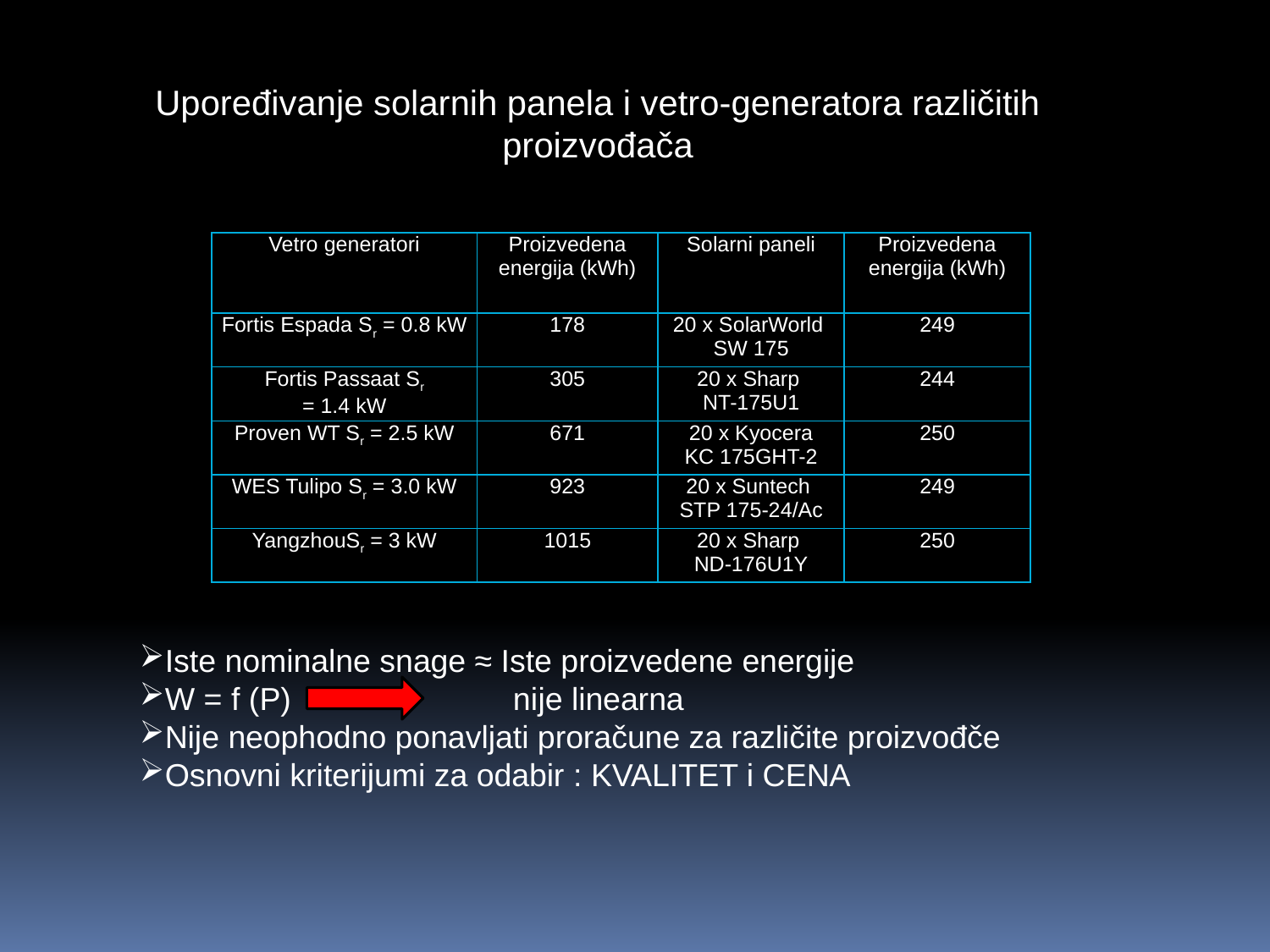

Upoređivanje solarnih panela i vetro-generatora različitih proizvođača
| Vetro generatori | Proizvedena energija (kWh) | Solarni paneli | Proizvedena energija (kWh) |
| --- | --- | --- | --- |
| Fortis Espada Sr = 0.8 kW | 178 | 20 x SolarWorld SW 175 | 249 |
| Fortis Passaat Sr = 1.4 kW | 305 | 20 x Sharp NT-175U1 | 244 |
| Proven WT Sr = 2.5 kW | 671 | 20 x Kyocera KC 175GHT-2 | 250 |
| WES Tulipo Sr = 3.0 kW | 923 | 20 x Suntech STP 175-24/Ac | 249 |
| YangzhouSr = 3 kW | 1015 | 20 x Sharp ND-176U1Y | 250 |
Iste nominalne snage ≈ Iste proizvedene energije
W = f (P)                         nije linearna
Nije neophodno ponavljati proračune za različite proizvođče
Osnovni kriterijumi za odabir : KVALITET i CENA